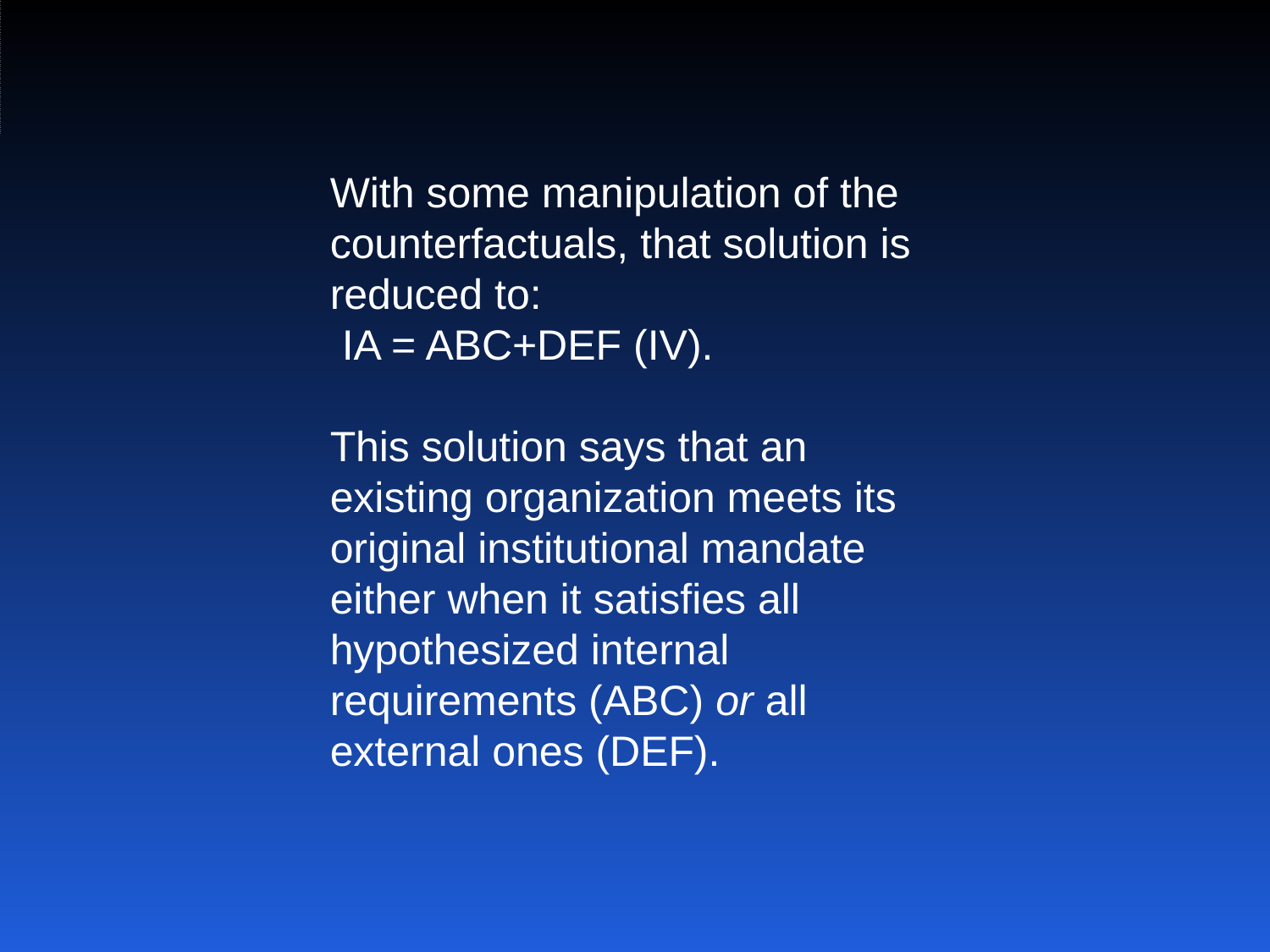

# With some manipulation of the counterfactuals, that solution is reduced to:
With some manipulation of the counterfactuals, that solution is reduced to:
 IA = ABC+DEF (IV).

This solution says that an existing organization meets its original institutional mandate either when it satisfies all hypothesized internal requirements (ABC) or all external ones (DEF).